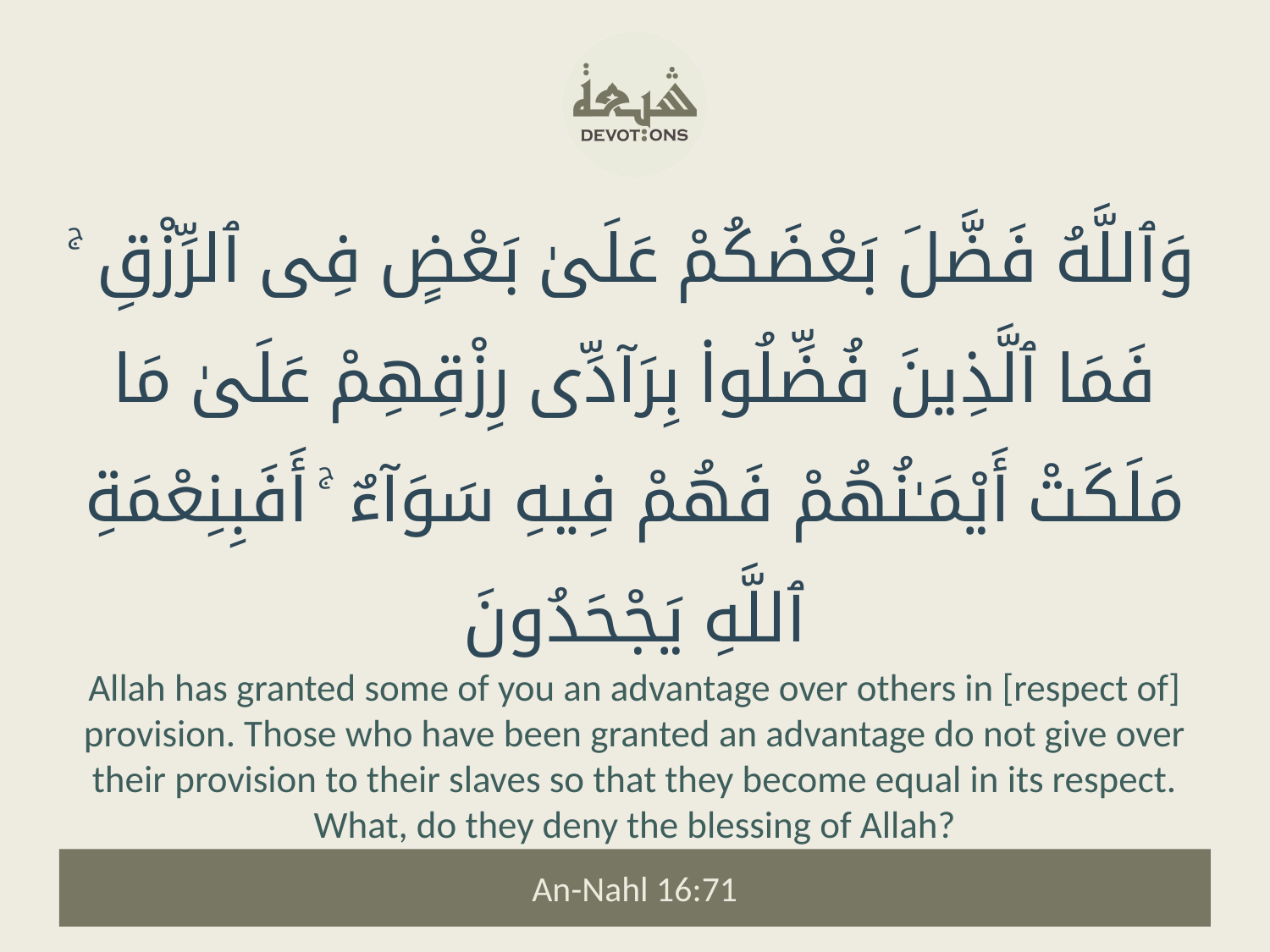

وَٱللَّهُ فَضَّلَ بَعْضَكُمْ عَلَىٰ بَعْضٍ فِى ٱلرِّزْقِ ۚ فَمَا ٱلَّذِينَ فُضِّلُوا۟ بِرَآدِّى رِزْقِهِمْ عَلَىٰ مَا مَلَكَتْ أَيْمَـٰنُهُمْ فَهُمْ فِيهِ سَوَآءٌ ۚ أَفَبِنِعْمَةِ ٱللَّهِ يَجْحَدُونَ
Allah has granted some of you an advantage over others in [respect of] provision. Those who have been granted an advantage do not give over their provision to their slaves so that they become equal in its respect. What, do they deny the blessing of Allah?
An-Nahl 16:71